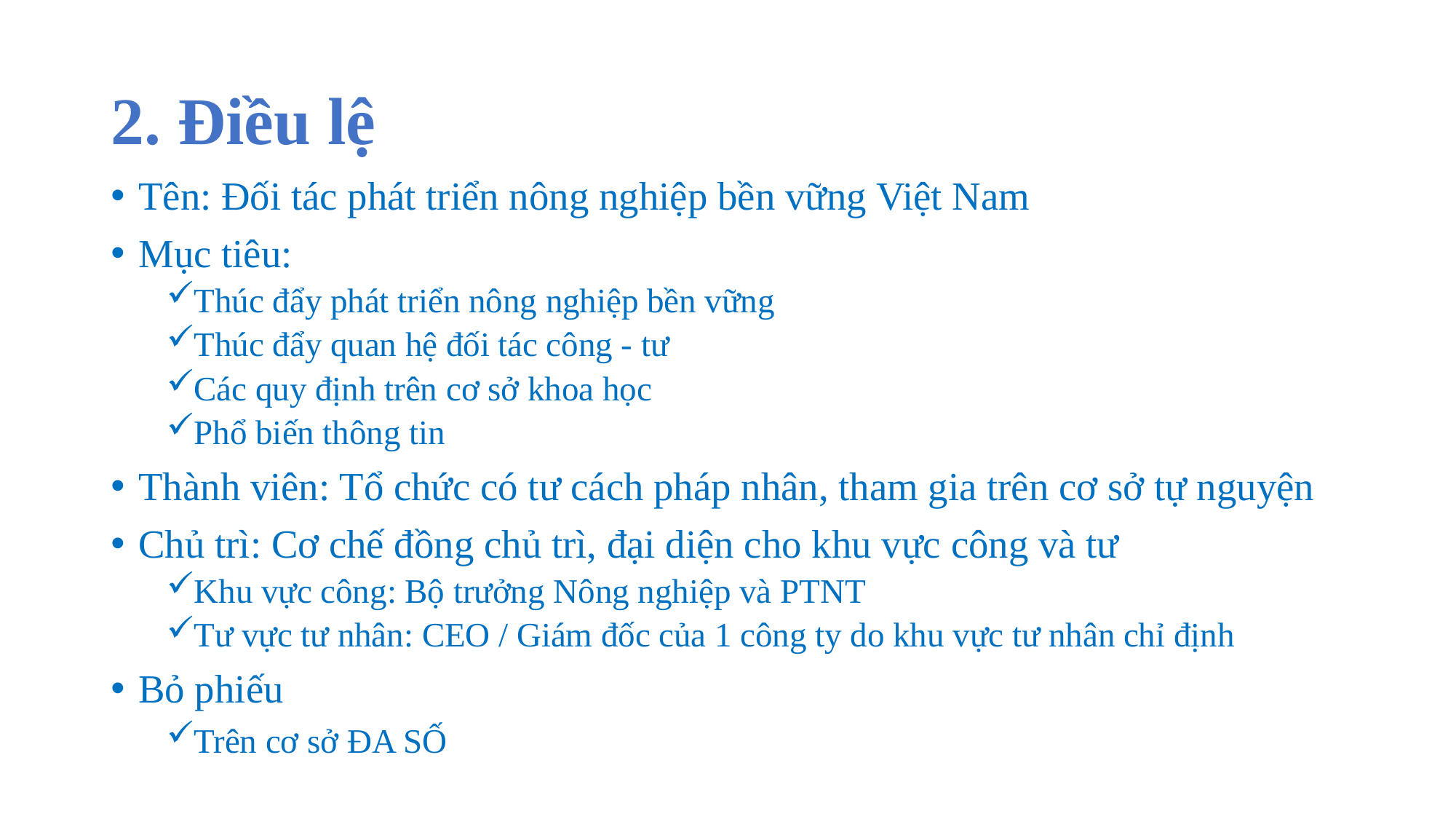

# 2. Điều lệ
Tên: Đối tác phát triển nông nghiệp bền vững Việt Nam
Mục tiêu:
Thúc đẩy phát triển nông nghiệp bền vững
Thúc đẩy quan hệ đối tác công - tư
Các quy định trên cơ sở khoa học
Phổ biến thông tin
Thành viên: Tổ chức có tư cách pháp nhân, tham gia trên cơ sở tự nguyện
Chủ trì: Cơ chế đồng chủ trì, đại diện cho khu vực công và tư
Khu vực công: Bộ trưởng Nông nghiệp và PTNT
Tư vực tư nhân: CEO / Giám đốc của 1 công ty do khu vực tư nhân chỉ định
Bỏ phiếu
Trên cơ sở ĐA SỐ